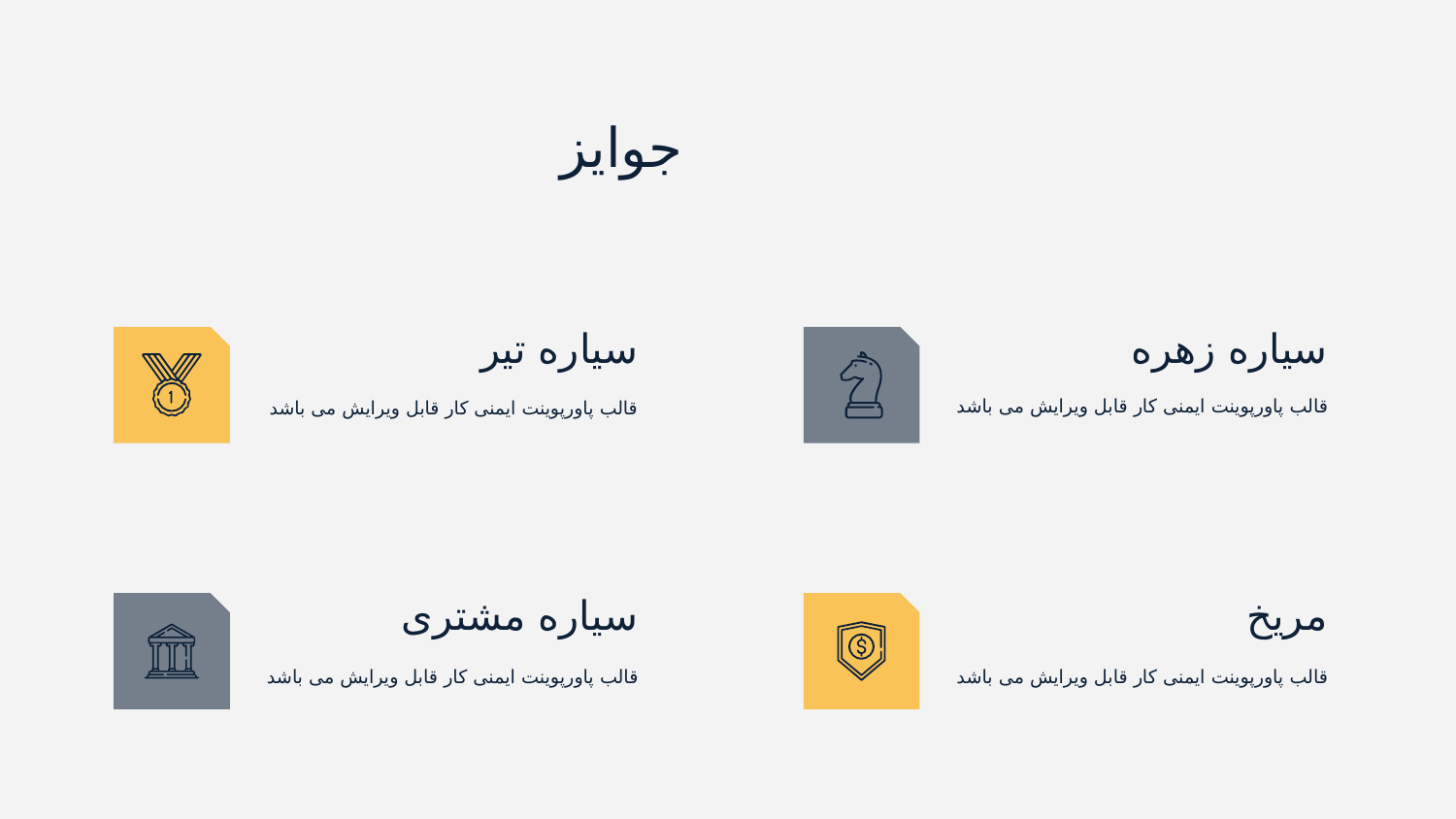

جوایز
# سیاره تیر
سیاره زهره

قالب پاورپوینت ایمنی کار قابل ویرایش می باشد
قالب پاورپوینت ایمنی کار قابل ویرایش می باشد
سیاره مشتری
مریخ

قالب پاورپوینت ایمنی کار قابل ویرایش می باشد
قالب پاورپوینت ایمنی کار قابل ویرایش می باشد